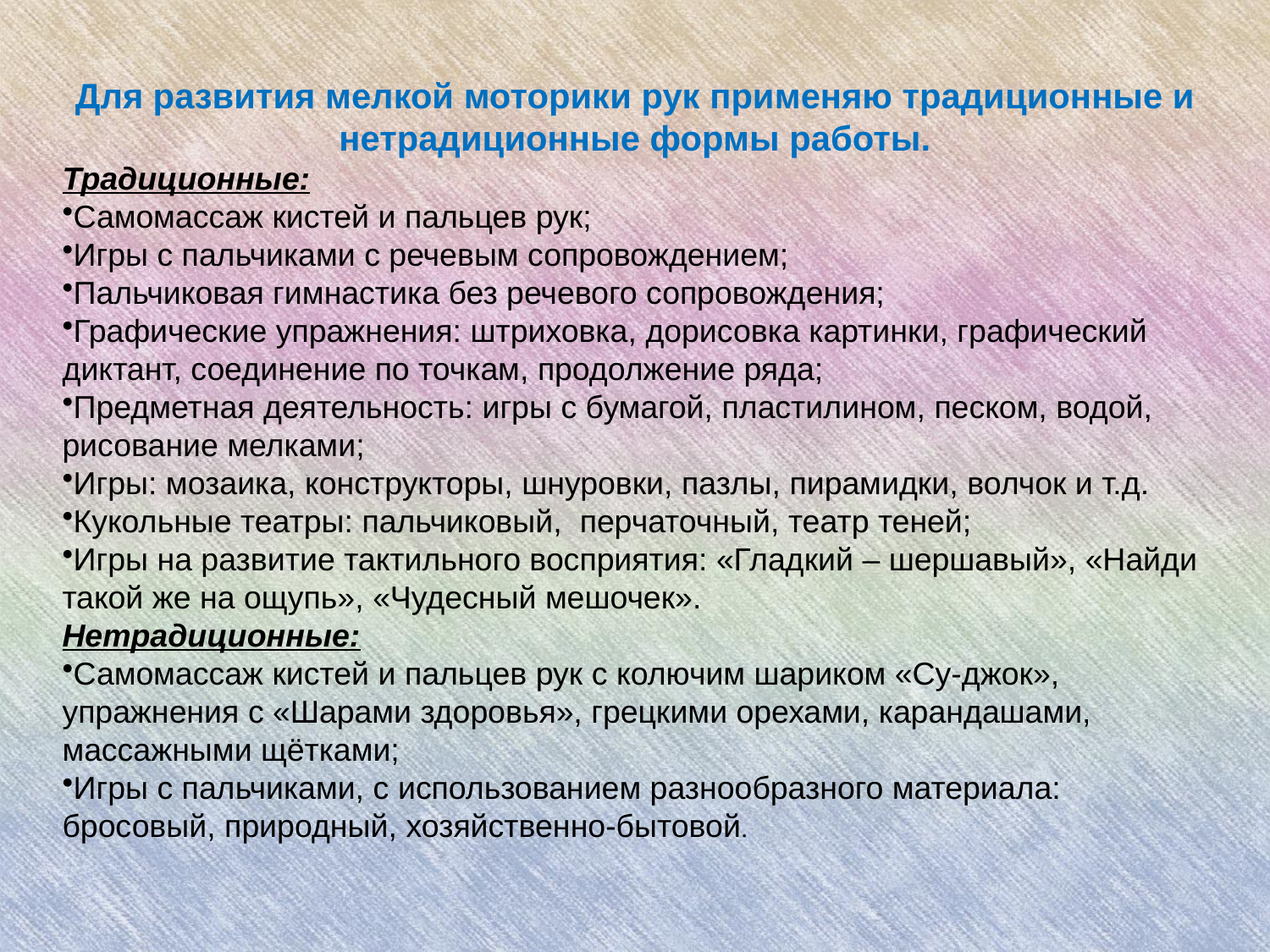

# Для развития мелкой моторики рук применяю традиционные и нетрадиционные формы работы.
Традиционные:
Самомассаж кистей и пальцев рук;
Игры с пальчиками с речевым сопровождением;
Пальчиковая гимнастика без речевого сопровождения;
Графические упражнения: штриховка, дорисовка картинки, графический диктант, соединение по точкам, продолжение ряда;
Предметная деятельность: игры с бумагой, пластилином, песком, водой, рисование мелками;
Игры: мозаика, конструкторы, шнуровки, пазлы, пирамидки, волчок и т.д.
Кукольные театры: пальчиковый,  перчаточный, театр теней;
Игры на развитие тактильного восприятия: «Гладкий – шершавый», «Найди такой же на ощупь», «Чудесный мешочек».
Нетрадиционные:
Самомассаж кистей и пальцев рук с колючим шариком «Су-джок», упражнения с «Шарами здоровья», грецкими орехами, карандашами, массажными щётками;
Игры с пальчиками, с использованием разнообразного материала: бросовый, природный, хозяйственно-бытовой.